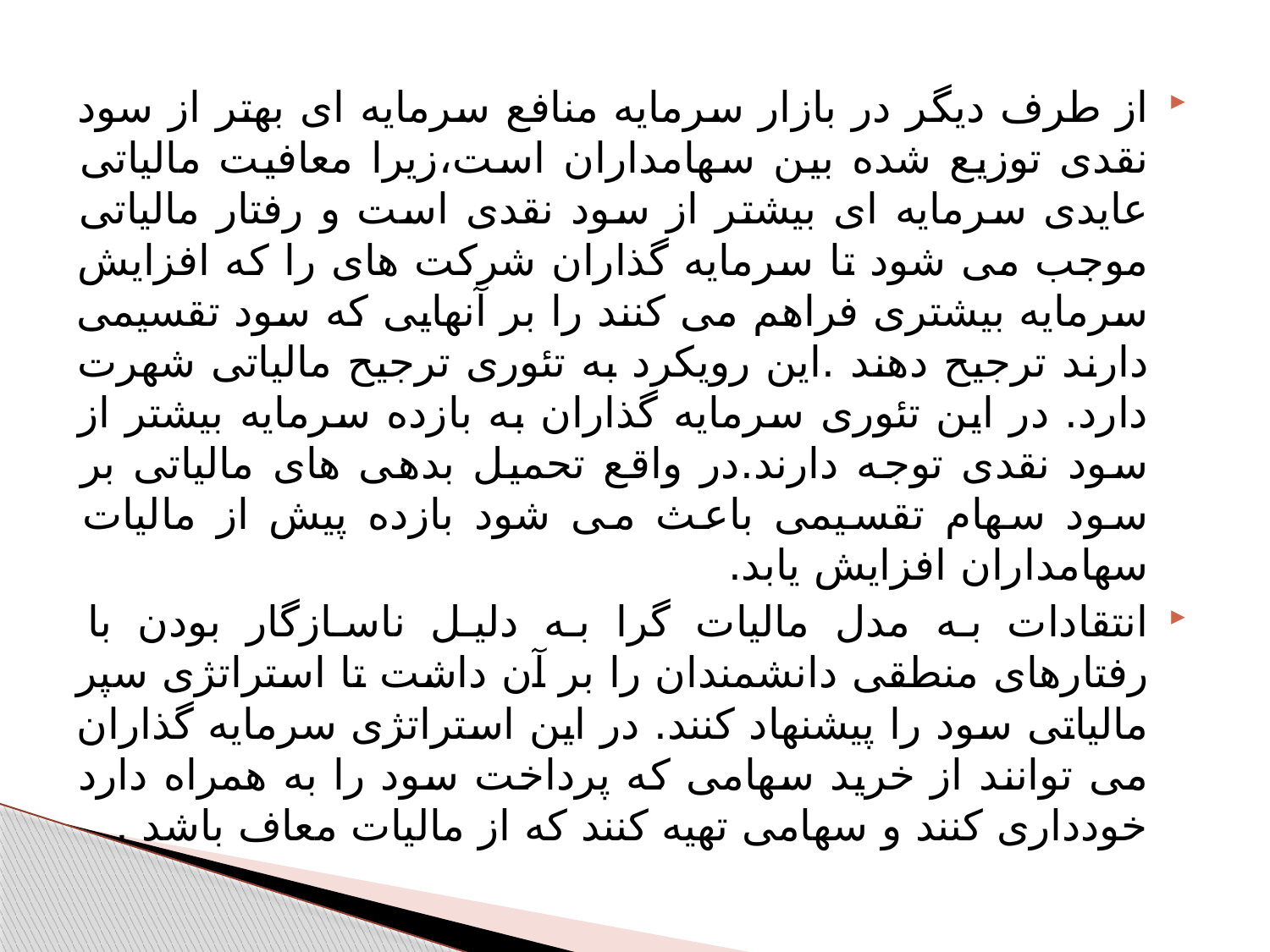

از طرف دیگر در بازار سرمایه منافع سرمایه ای بهتر از سود نقدی توزیع شده بین سهامداران است،زیرا معافیت مالیاتی عایدی سرمایه ای بیشتر از سود نقدی است و رفتار مالیاتی موجب می شود تا سرمایه گذاران شرکت های را که افزایش سرمایه بیشتری فراهم می کنند را بر آنهایی که سود تقسیمی دارند ترجیح دهند .این رویکرد به تئوری ترجیح مالیاتی شهرت دارد. در این تئوری سرمایه گذاران به بازده سرمایه بیشتر از سود نقدی توجه دارند.در واقع تحمیل بدهی های مالیاتی بر سود سهام تقسیمی باعث می شود بازده پیش از مالیات سهامداران افزایش یابد.
انتقادات به مدل مالیات گرا به دلیل ناسازگار بودن با رفتارهای منطقی دانشمندان را بر آن داشت تا استراتژی سپر مالیاتی سود را پیشنهاد کنند. در این استراتژی سرمایه گذاران می توانند از خرید سهامی که پرداخت سود را به همراه دارد خودداری کنند و سهامی تهیه کنند که از مالیات معاف باشد .